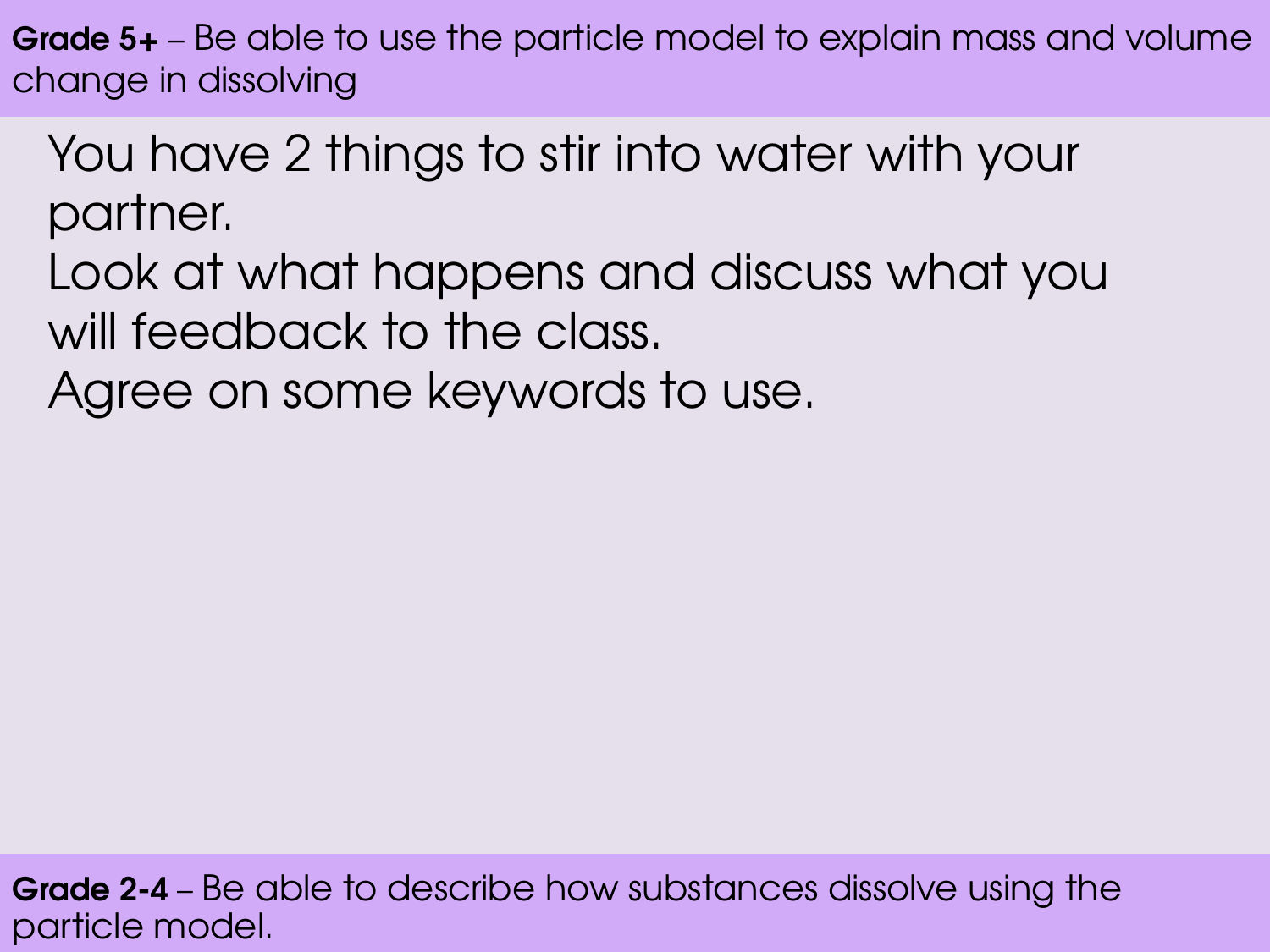

ASPIRE – Be able to use the particle model to explain mass and volume change in dissolving

Grade 5+ – Be able to use the particle model to explain mass and volume change in dissolving

You have 2 things to stir into water with your partner.
Look at what happens and discuss what you will feedback to the class.
Agree on some keywords to use.

CHALLENGE – Be able to describe how substances dissolve using the particle model.

Grade 2-4 – Be able to describe how substances dissolve using the particle model.